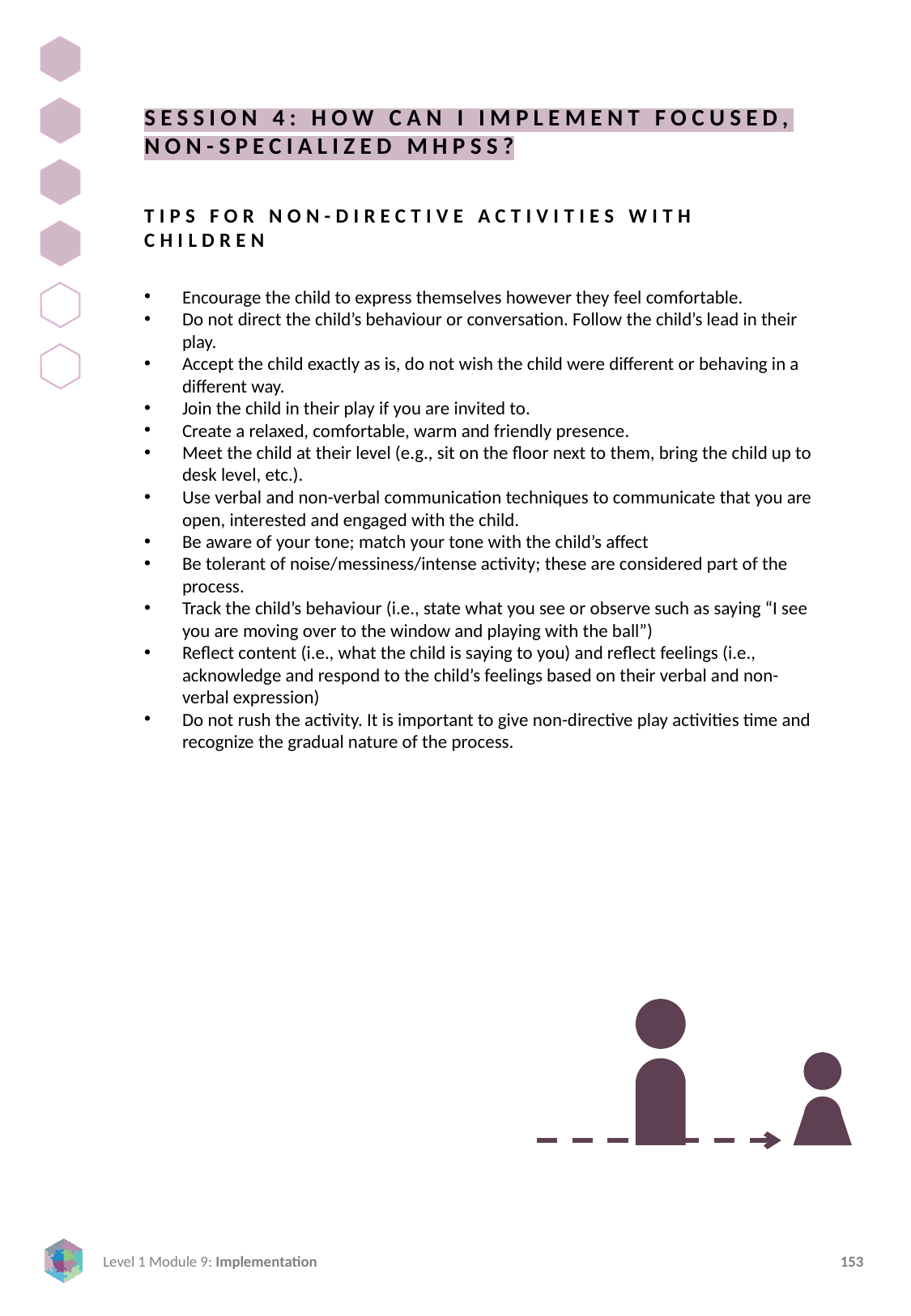

SESSION 4: HOW CAN I IMPLEMENT FOCUSED, NON-SPECIALIZED MHPSS?

TIPS FOR NON-DIRECTIVE ACTIVITIES WITH CHILDREN

Encourage the child to express themselves however they feel comfortable.
Do not direct the child’s behaviour or conversation. Follow the child’s lead in their play.
Accept the child exactly as is, do not wish the child were different or behaving in a different way.
Join the child in their play if you are invited to.
Create a relaxed, comfortable, warm and friendly presence.
Meet the child at their level (e.g., sit on the floor next to them, bring the child up to desk level, etc.).
Use verbal and non-verbal communication techniques to communicate that you are open, interested and engaged with the child.
Be aware of your tone; match your tone with the child’s affect
Be tolerant of noise/messiness/intense activity; these are considered part of the process.
Track the child’s behaviour (i.e., state what you see or observe such as saying “I see you are moving over to the window and playing with the ball”)
Reflect content (i.e., what the child is saying to you) and reflect feelings (i.e., acknowledge and respond to the child’s feelings based on their verbal and non-verbal expression)
Do not rush the activity. It is important to give non-directive play activities time and recognize the gradual nature of the process.